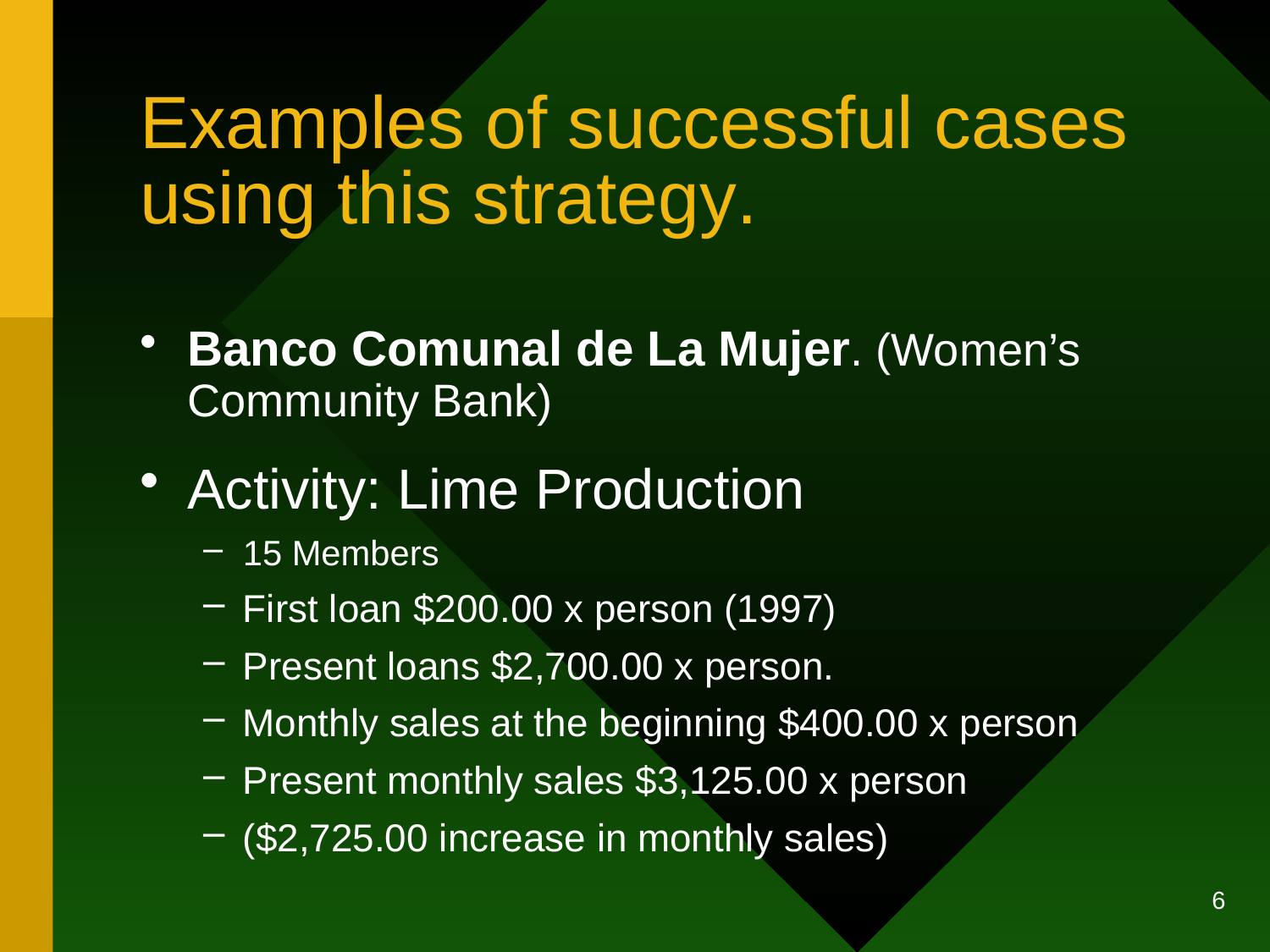

# Examples of successful cases using this strategy.
Banco Comunal de La Mujer. (Women’s Community Bank)
Activity: Lime Production
15 Members
First loan $200.00 x person (1997)
Present loans $2,700.00 x person.
Monthly sales at the beginning $400.00 x person
Present monthly sales $3,125.00 x person
($2,725.00 increase in monthly sales)
6